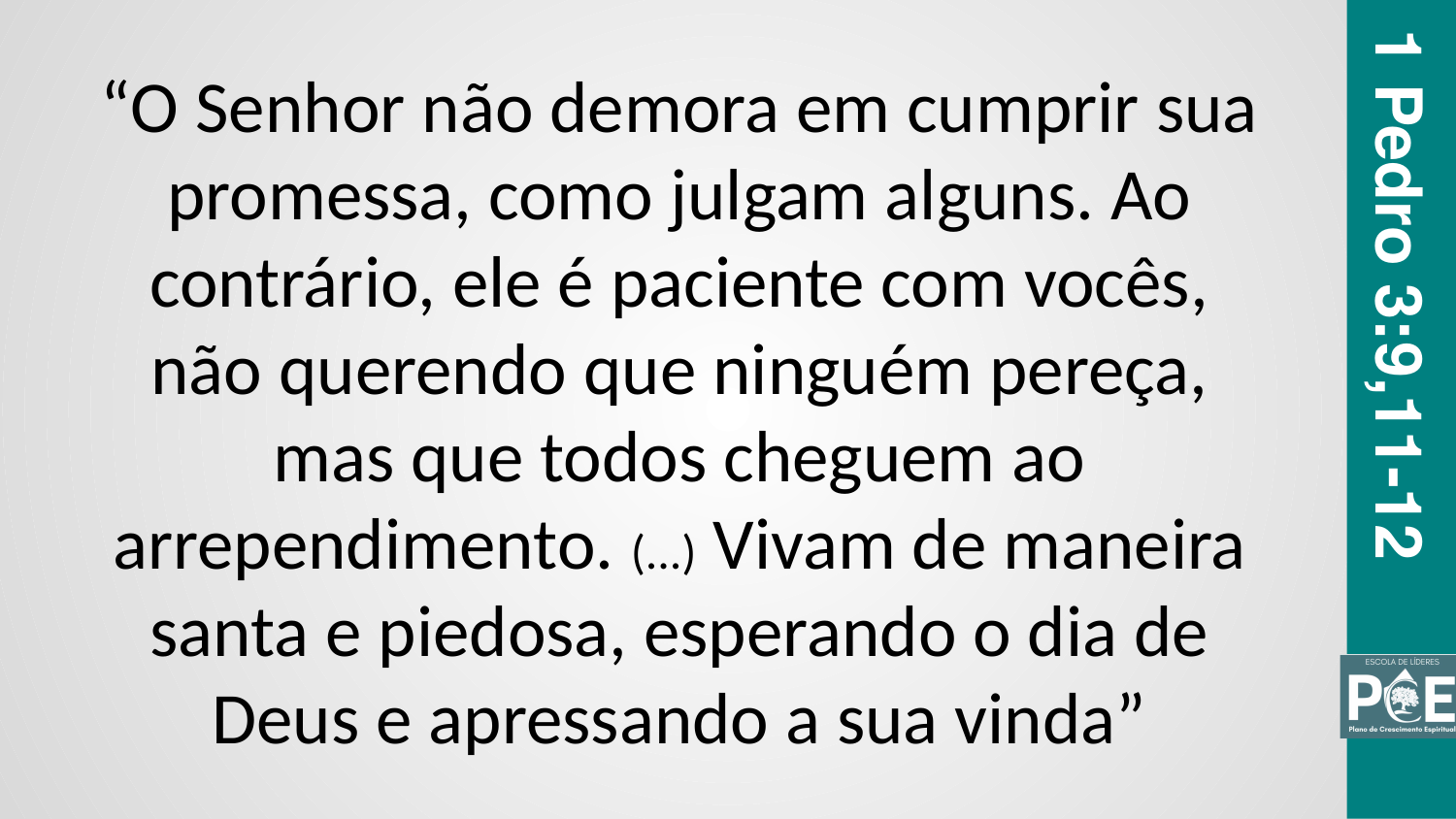

“O Senhor não demora em cumprir sua promessa, como julgam alguns. Ao contrário, ele é paciente com vocês, não querendo que ninguém pereça, mas que todos cheguem ao arrependimento. (...) Vivam de maneira santa e piedosa, esperando o dia de Deus e apressando a sua vinda”
1 Pedro 3:9,11-12